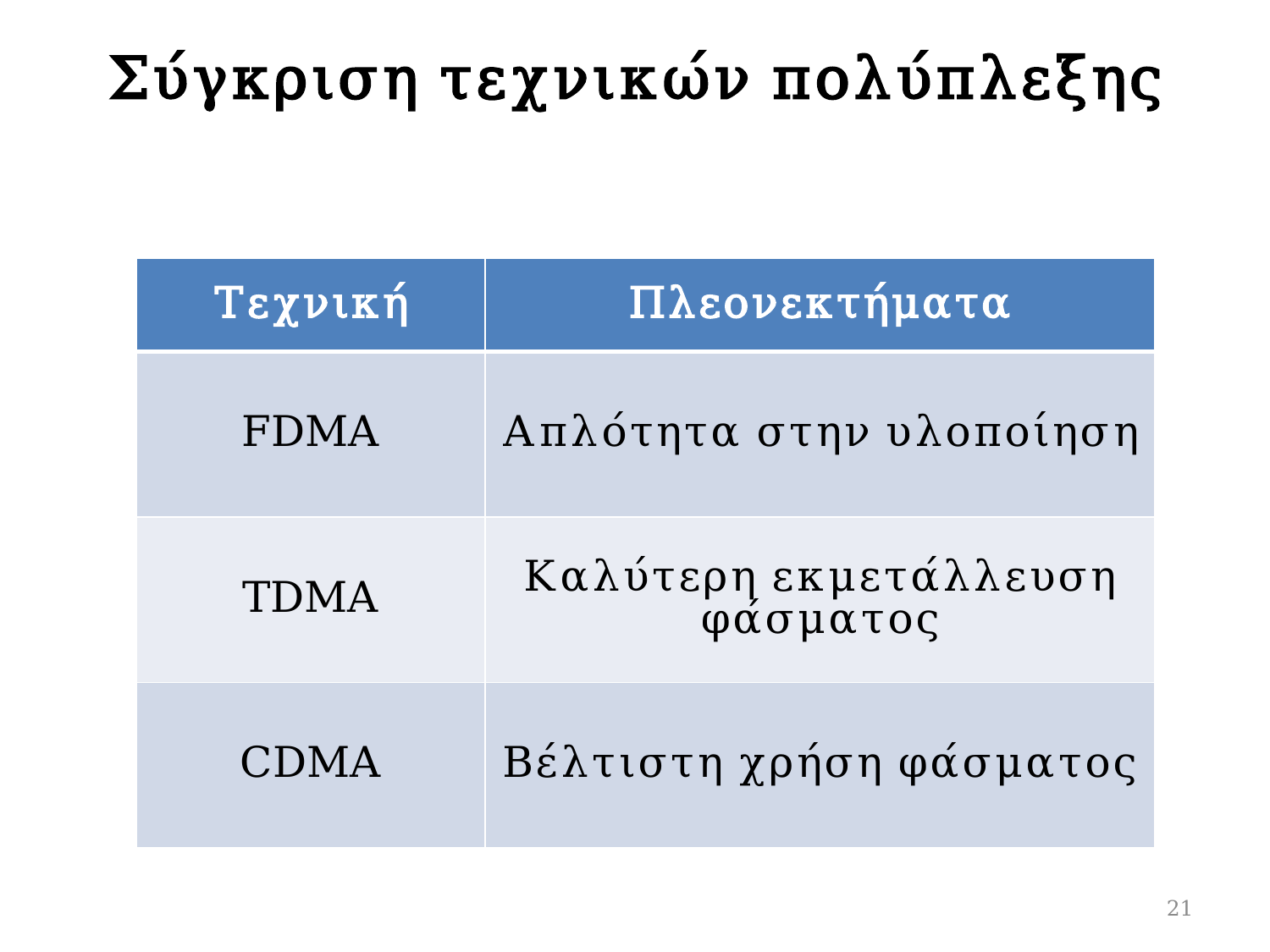

# Σύγκριση τεχνικών πολύπλεξης
| Τεχνική | Πλεονεκτήματα |
| --- | --- |
| FDMA | Απλότητα στην υλοποίηση |
| TDMA | Καλύτερη εκμετάλλευση φάσματος |
| CDMA | Βέλτιστη χρήση φάσματος |
21